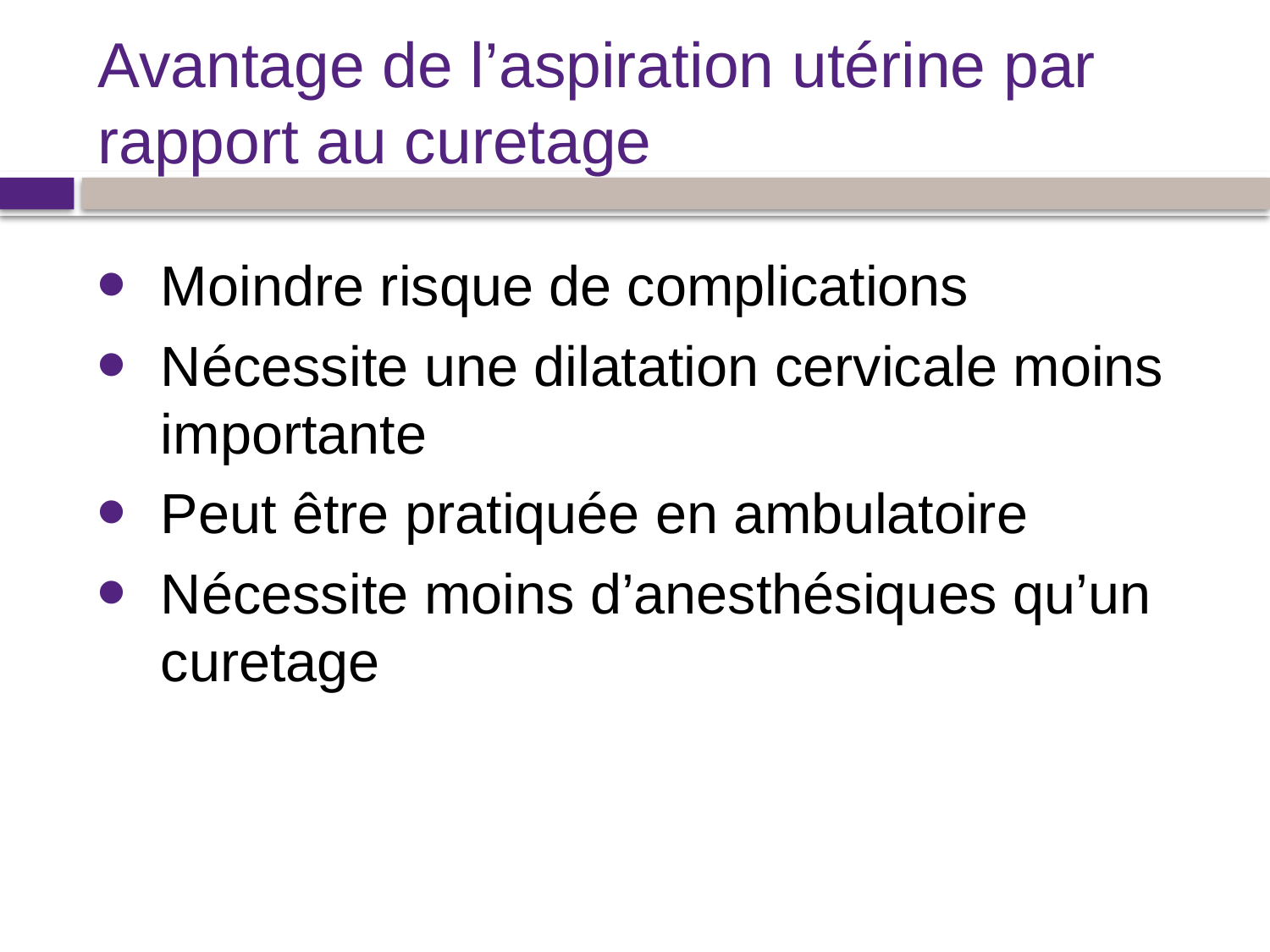

# Avantage de l’aspiration utérine par rapport au curetage
Moindre risque de complications
Nécessite une dilatation cervicale moins importante
Peut être pratiquée en ambulatoire
Nécessite moins d’anesthésiques qu’un curetage